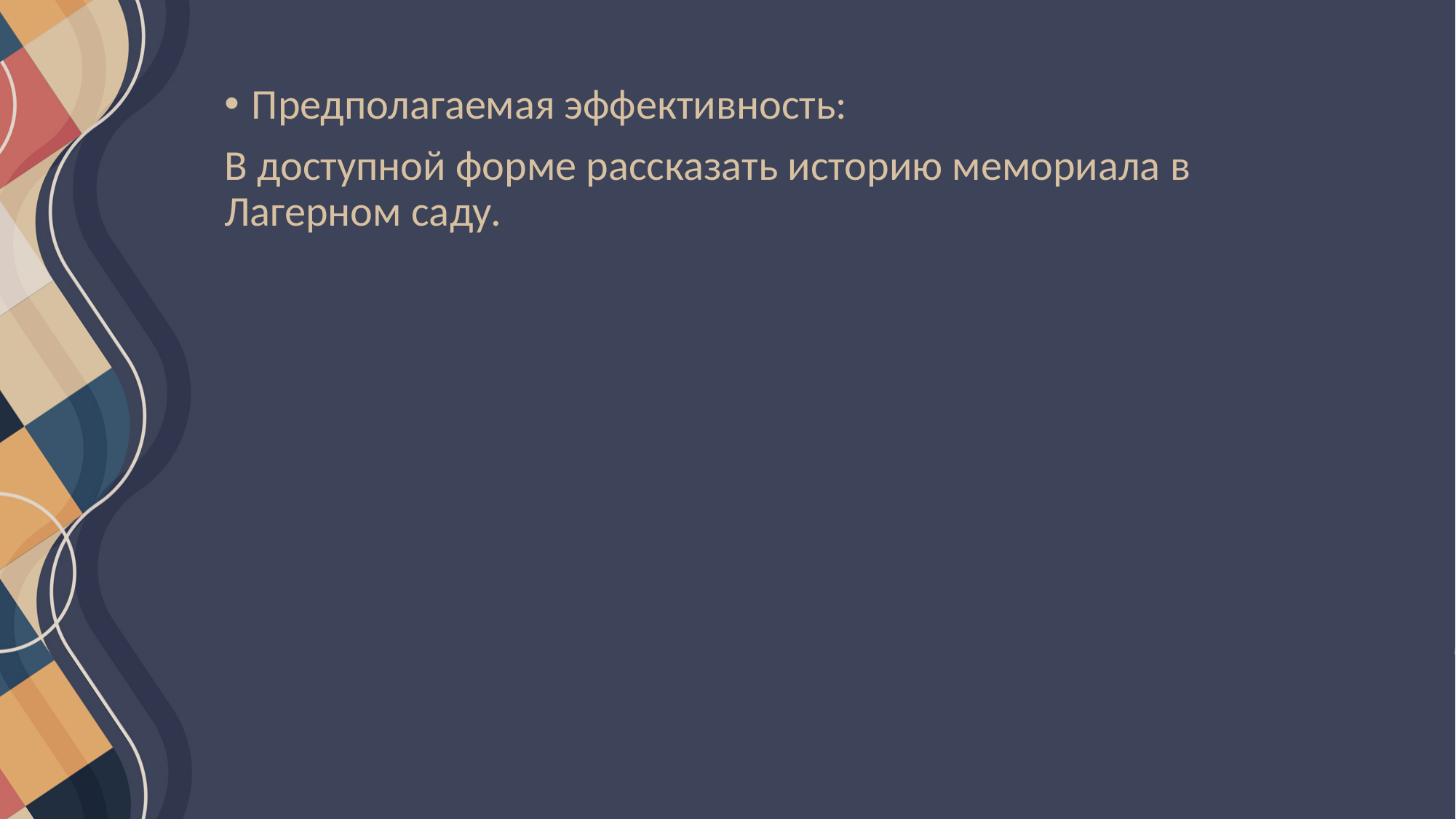

Предполагаемая эффективность:
В доступной форме рассказать историю мемориала в Лагерном саду.